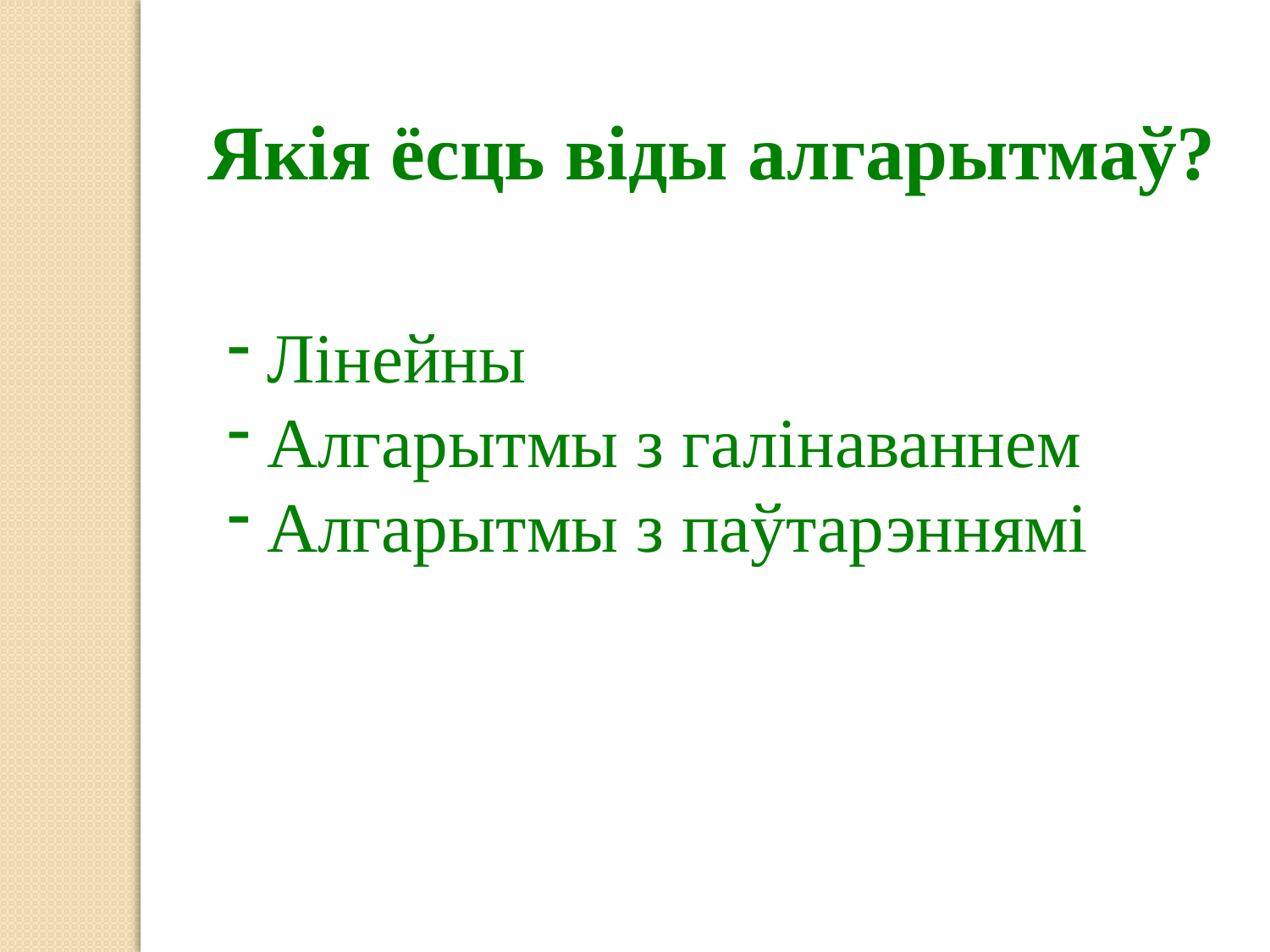

Якія ёсць віды алгарытмаў?
Лінейны
Алгарытмы з галінаваннем
Алгарытмы з паўтарэннямі